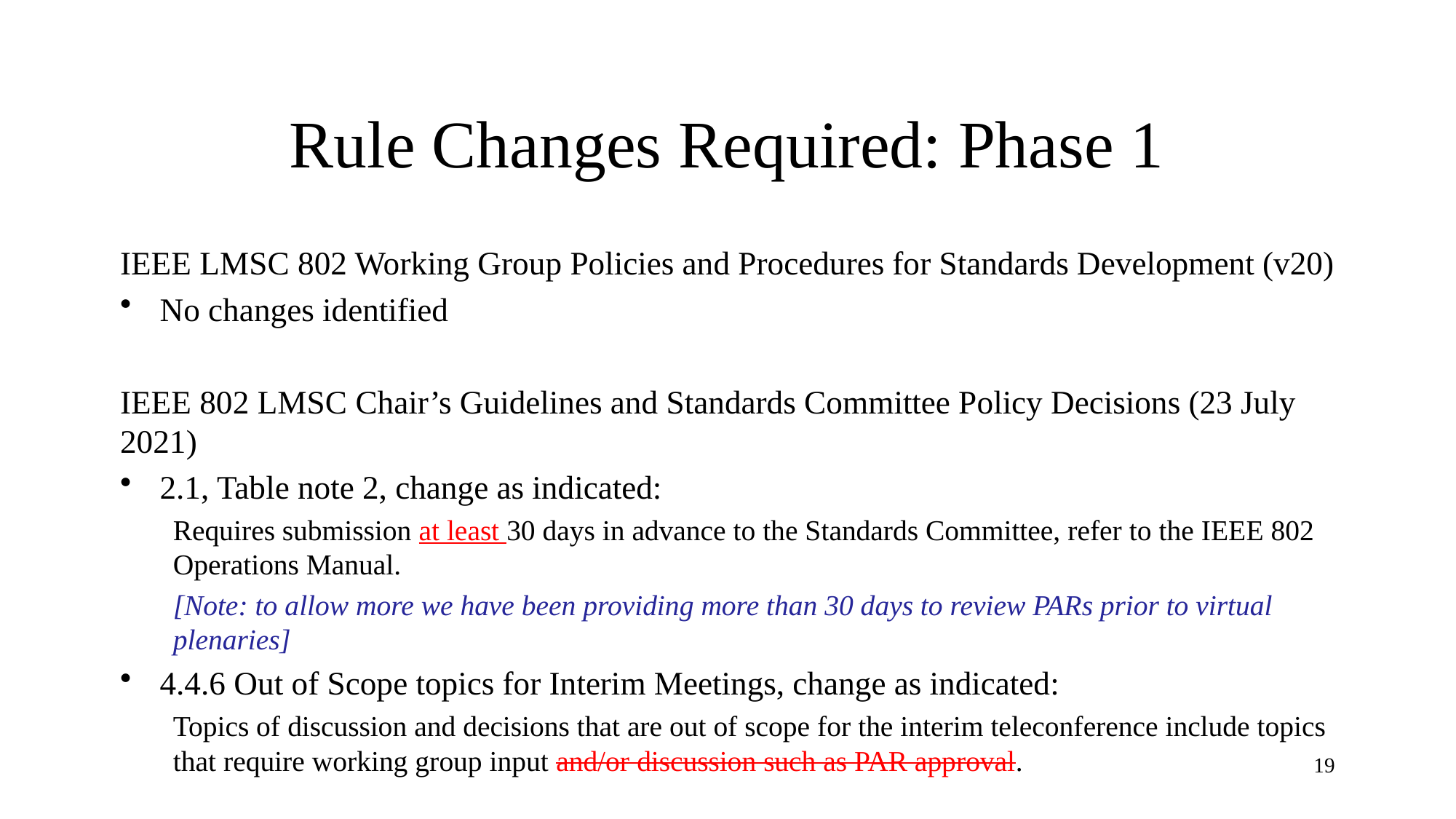

# Rule Changes Required: Phase 1
IEEE LMSC 802 Working Group Policies and Procedures for Standards Development (v20)
No changes identified

IEEE 802 LMSC Chair’s Guidelines and Standards Committee Policy Decisions (23 July 2021)
2.1, Table note 2, change as indicated:
Requires submission at least 30 days in advance to the Standards Committee, refer to the IEEE 802 Operations Manual.
[Note: to allow more we have been providing more than 30 days to review PARs prior to virtual plenaries]
4.4.6 Out of Scope topics for Interim Meetings, change as indicated:
Topics of discussion and decisions that are out of scope for the interim teleconference include topics that require working group input and/or discussion such as PAR approval.
19